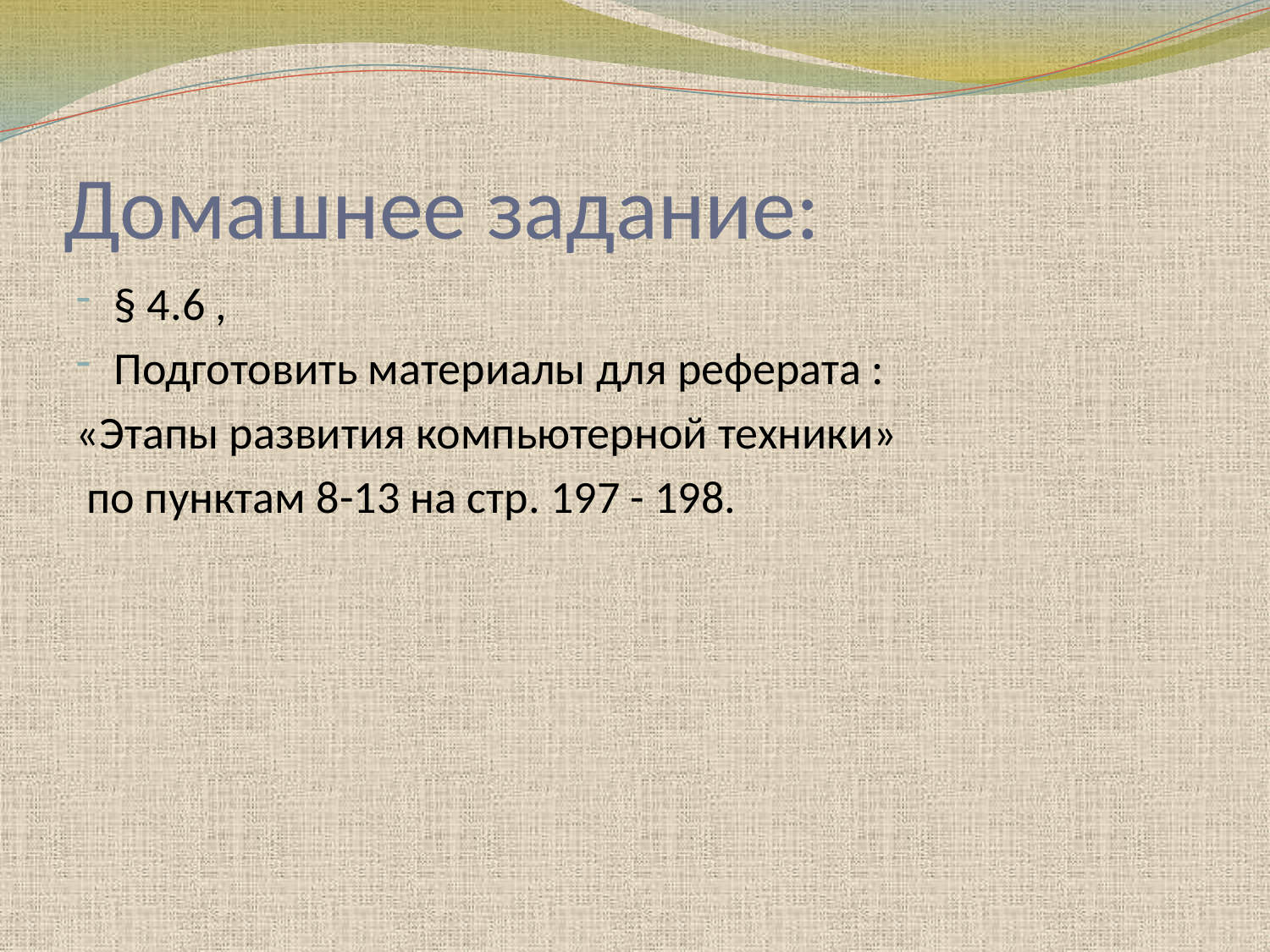

# Домашнее задание:
§ 4.6 ,
Подготовить материалы для реферата :
«Этапы развития компьютерной техники»
 по пунктам 8-13 на стр. 197 - 198.